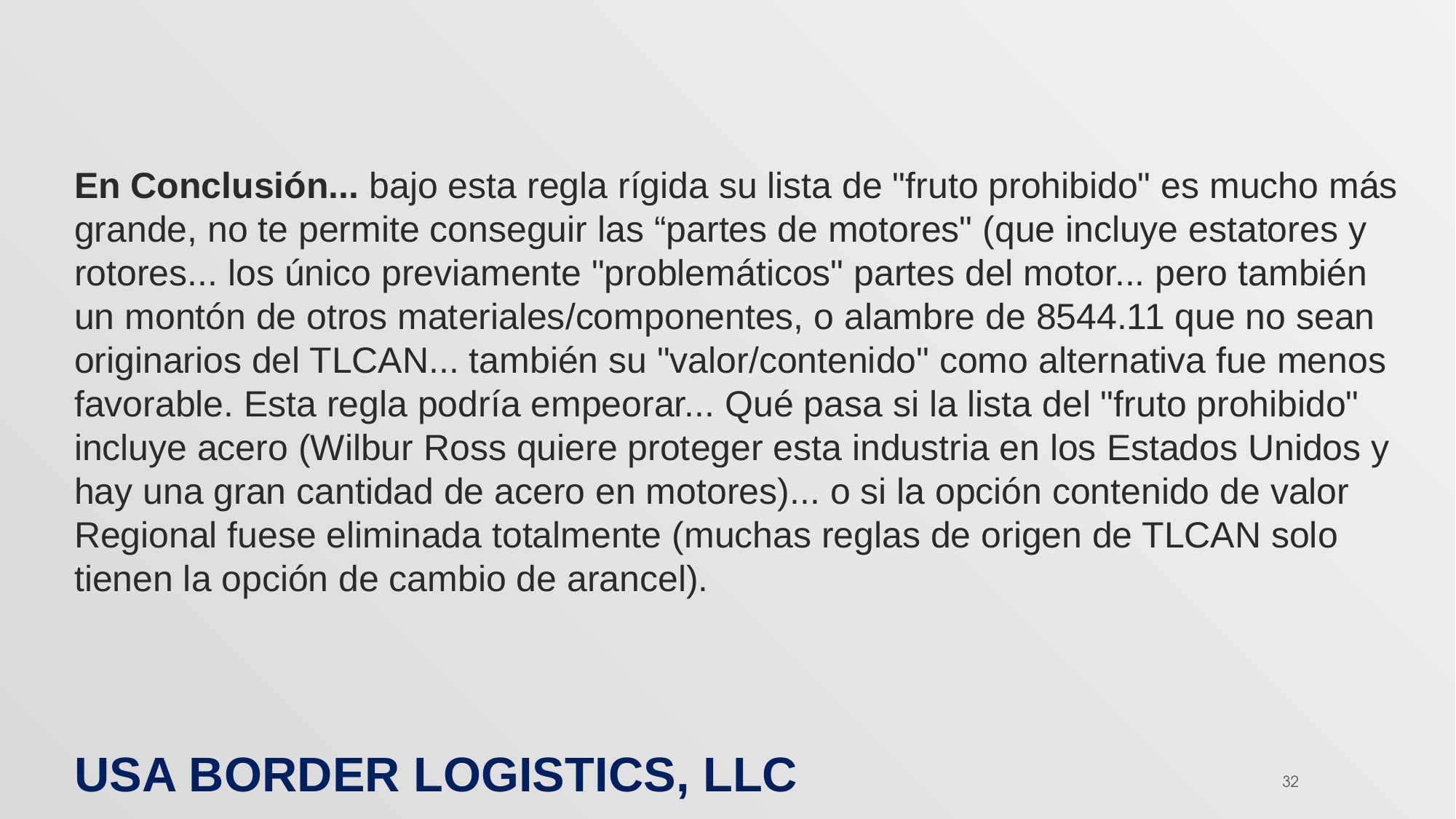

En Conclusión... bajo esta regla rígida su lista de "fruto prohibido" es mucho más grande, no te permite conseguir las “partes de motores" (que incluye estatores y rotores... los único previamente "problemáticos" partes del motor... pero también un montón de otros materiales/componentes, o alambre de 8544.11 que no sean originarios del TLCAN... también su "valor/contenido" como alternativa fue menos favorable. Esta regla podría empeorar... Qué pasa si la lista del "fruto prohibido" incluye acero (Wilbur Ross quiere proteger esta industria en los Estados Unidos y hay una gran cantidad de acero en motores)... o si la opción contenido de valor Regional fuese eliminada totalmente (muchas reglas de origen de TLCAN solo tienen la opción de cambio de arancel).
USA Border logistics, llc
32